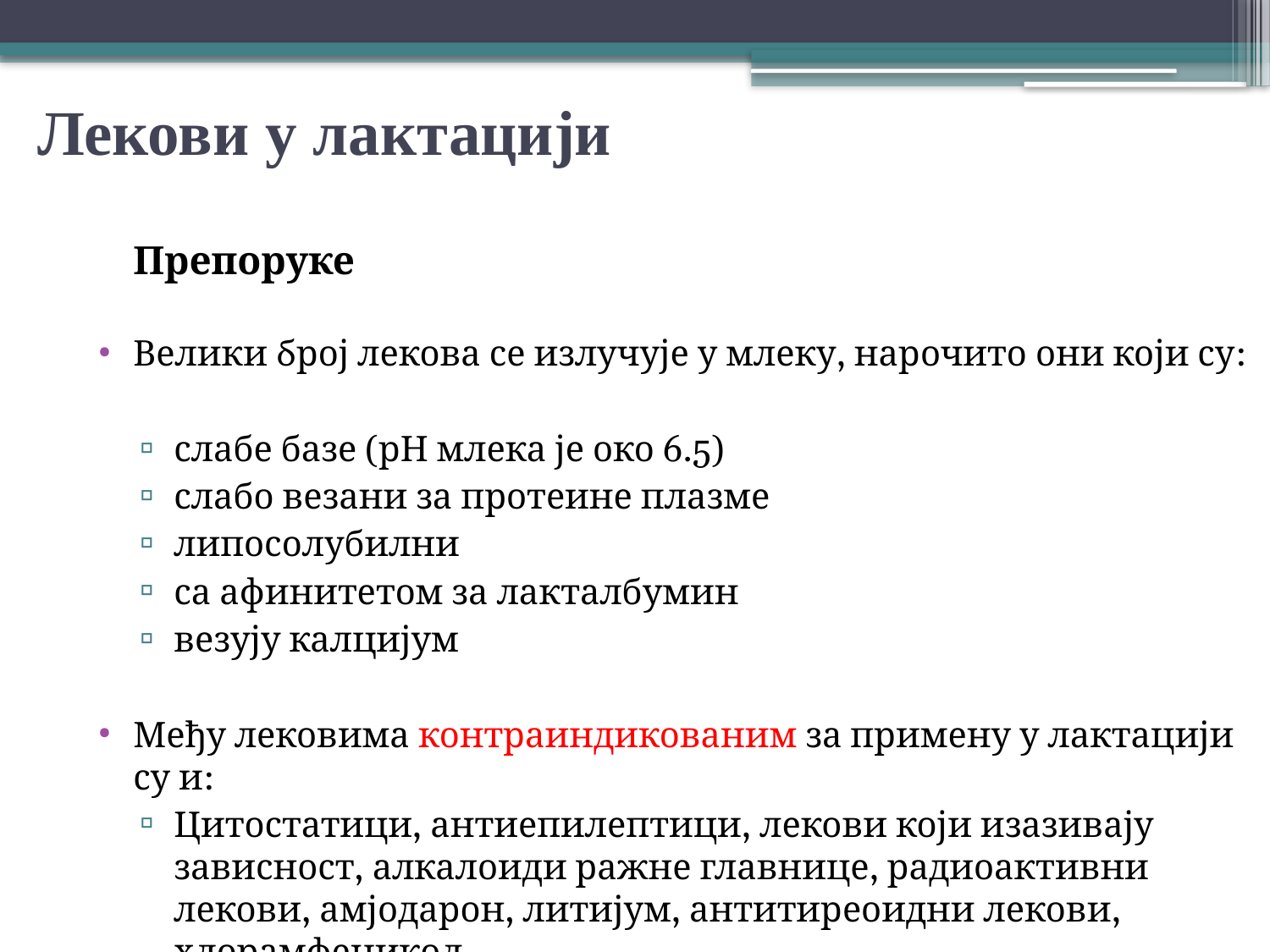

# Лекови у лактацији

	Препоруке

Велики број лекова се излучује у млеку, нарочито они који су:

слабе базе (рН млека је око 6.5)
слабо везани за протеине плазме
липосолубилни
са афинитетом за лакталбумин
везују калцијум

Међу лековима контраиндикованим за примену у лактацији су и:
Цитостатици, антиепилептици, лекови који изазивају зависност, алкалоиди ражне главнице, радиоактивни лекови, амјодарон, литијум, антитиреоидни лекови, хлорамфеникол...